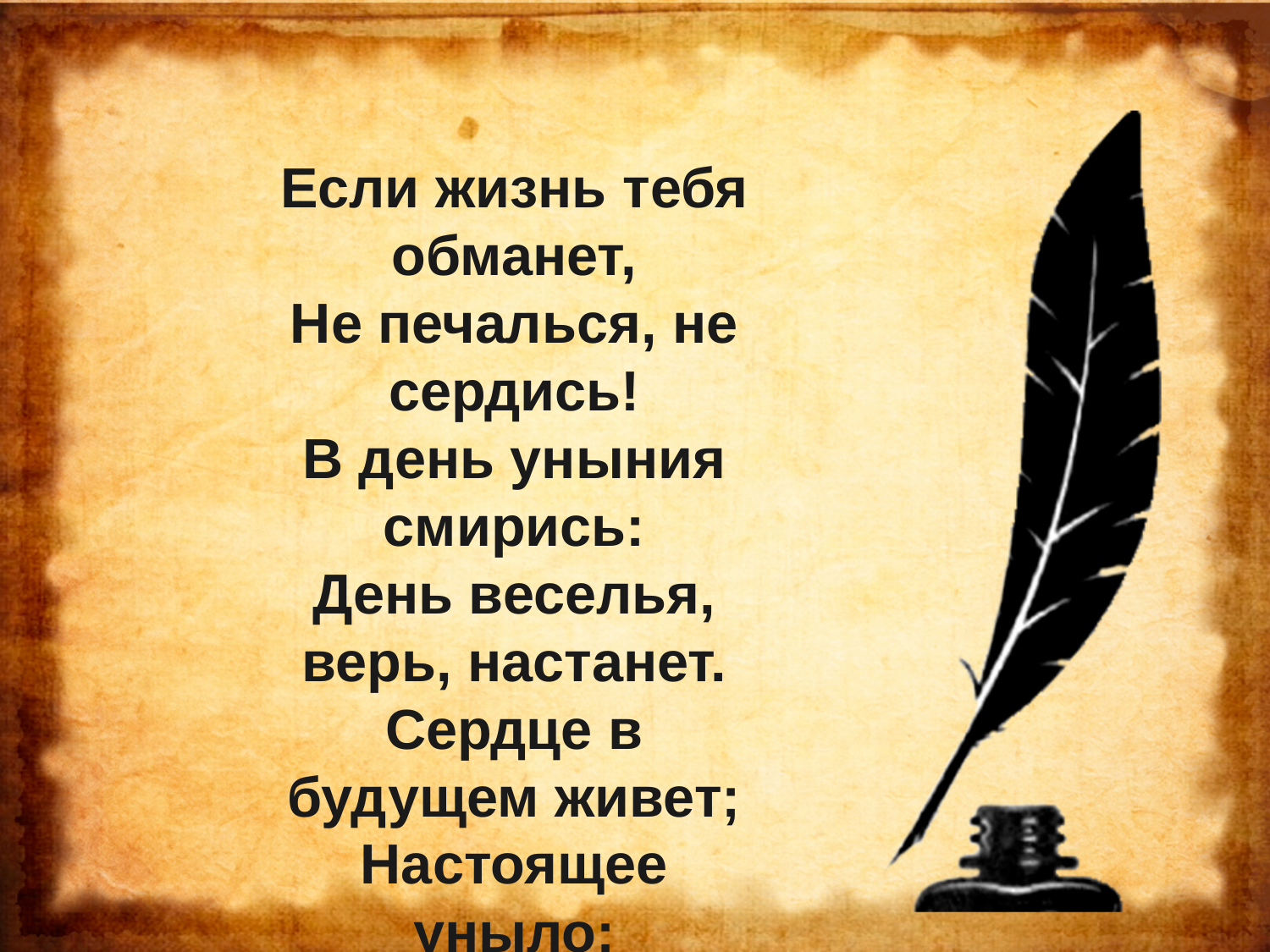

Если жизнь тебя обманет,
Не печалься, не сердись!
В день уныния смирись:
День веселья, верь, настанет.
Сердце в будущем живет;
Настоящее уныло:
Всё мгновенно, всё пройдет;
Что пройдет, то будет мило!